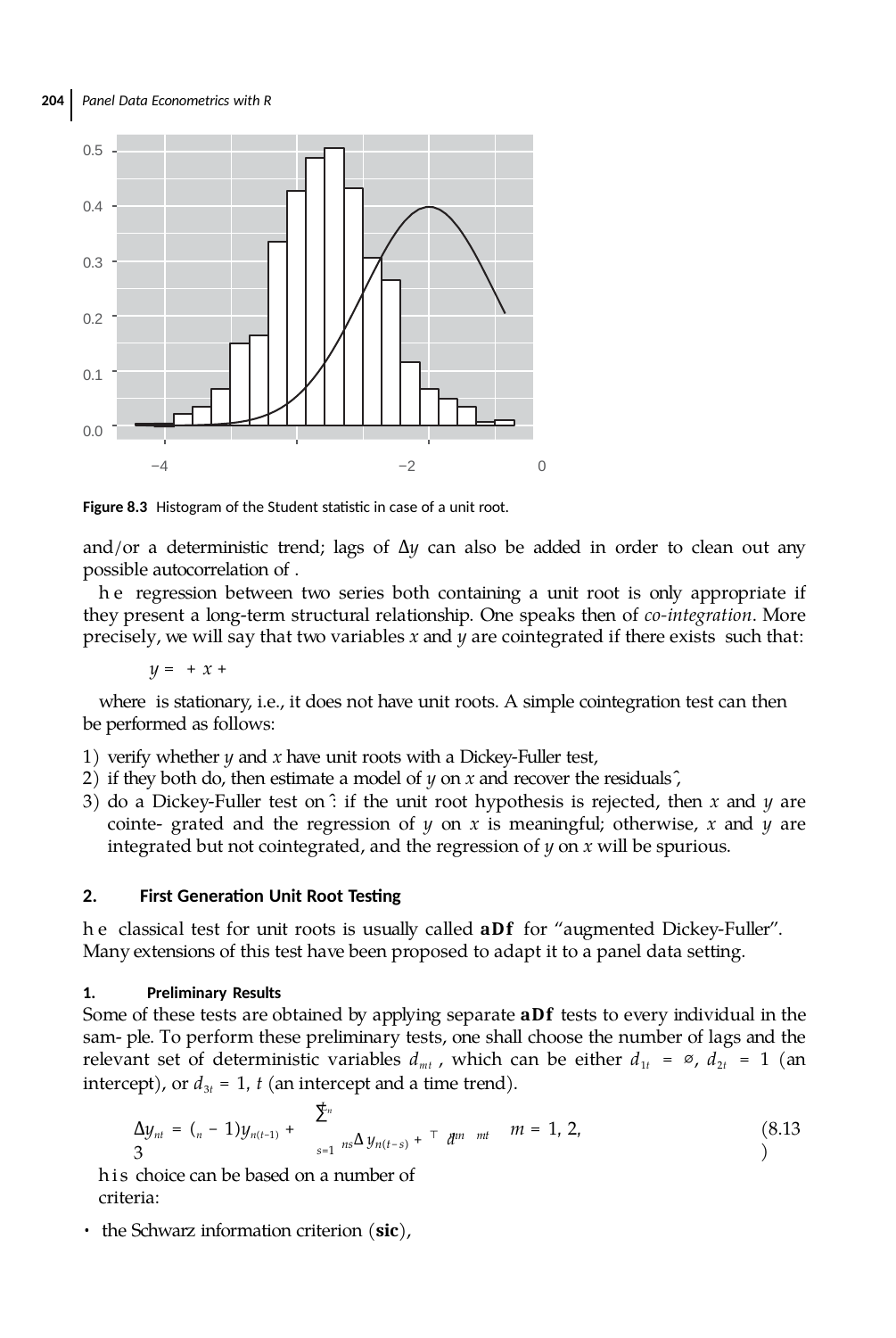

204  Panel Data Econometrics with R

0.5

0.4

0.3

0.2

0.1

0.0

−4	−2	0

Figure 8.3 Histogram of the Student statistic in case of a unit root.

and/or a deterministic trend; lags of Δy can also be added in order to clean out any possible autocorrelation of .
he regression between two series both containing a unit root is only appropriate if they present a long-term structural relationship. One speaks then of co-integration. More precisely, we will say that two variables x and y are cointegrated if there exists  such that:
y =  + x +
where  is stationary, i.e., it does not have unit roots. A simple cointegration test can then be performed as follows:
verify whether y and x have unit roots with a Dickey-Fuller test,
if they both do, then estimate a model of y on x and recover the residuals ̂,
do a Dickey-Fuller test on ̂: if the unit root hypothesis is rejected, then x and y are cointe- grated and the regression of y on x is meaningful; otherwise, x and y are integrated but not cointegrated, and the regression of y on x will be spurious.

First Generation Unit Root Testing
he classical test for unit roots is usually called adf  for “augmented Dickey-Fuller”. Many extensions of this test have been proposed to adapt it to a panel data setting.

Preliminary Results
Some of these tests are obtained by applying separate adf tests to every individual in the sam- ple. To perform these preliminary tests, one shall choose the number of lags and the relevant set of deterministic variables dmt , which can be either d1t  = ∅, d2t  = 1 (an intercept), or d3t  = 1, t (an intercept and a time trend).

L
∑
n
Δynt = (n − 1)yn(t−1) +	m = 1, 2, 3
(8.13)
nsΔyn(t−s) + ⊤ d
mn mt
s=1
his choice can be based on a number of criteria:
the Schwarz information criterion (sic),